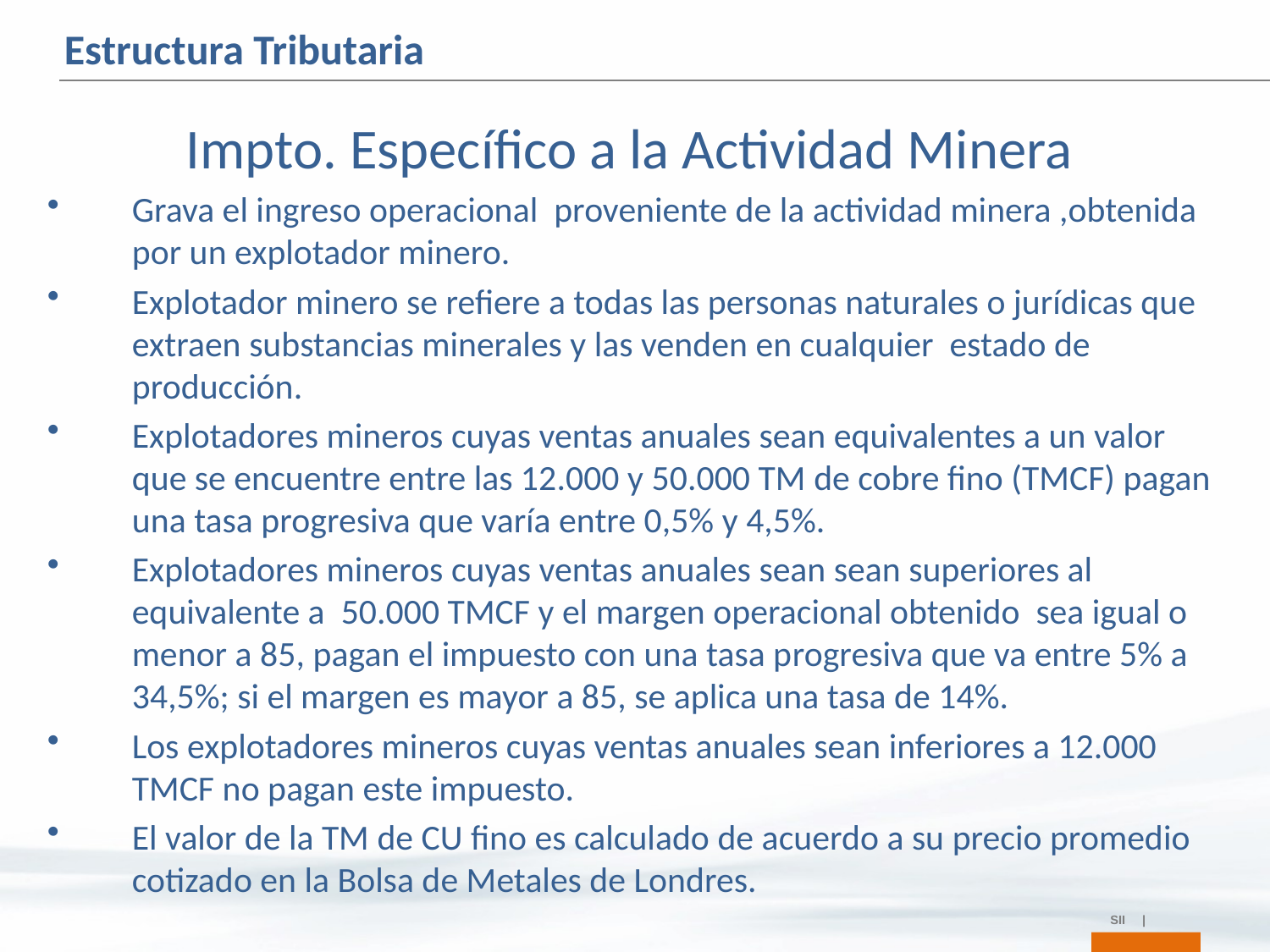

Estructura Tributaria
Impto. Específico a la Actividad Minera
Grava el ingreso operacional  proveniente de la actividad minera ,obtenida por un explotador minero.
Explotador minero se refiere a todas las personas naturales o jurídicas que extraen substancias minerales y las venden en cualquier  estado de producción.
Explotadores mineros cuyas ventas anuales sean equivalentes a un valor que se encuentre entre las 12.000 y 50.000 TM de cobre fino (TMCF) pagan una tasa progresiva que varía entre 0,5% y 4,5%.
Explotadores mineros cuyas ventas anuales sean sean superiores al equivalente a  50.000 TMCF y el margen operacional obtenido  sea igual o menor a 85, pagan el impuesto con una tasa progresiva que va entre 5% a 34,5%; si el margen es mayor a 85, se aplica una tasa de 14%.
Los explotadores mineros cuyas ventas anuales sean inferiores a 12.000 TMCF no pagan este impuesto.
El valor de la TM de CU fino es calculado de acuerdo a su precio promedio cotizado en la Bolsa de Metales de Londres.
SII     |